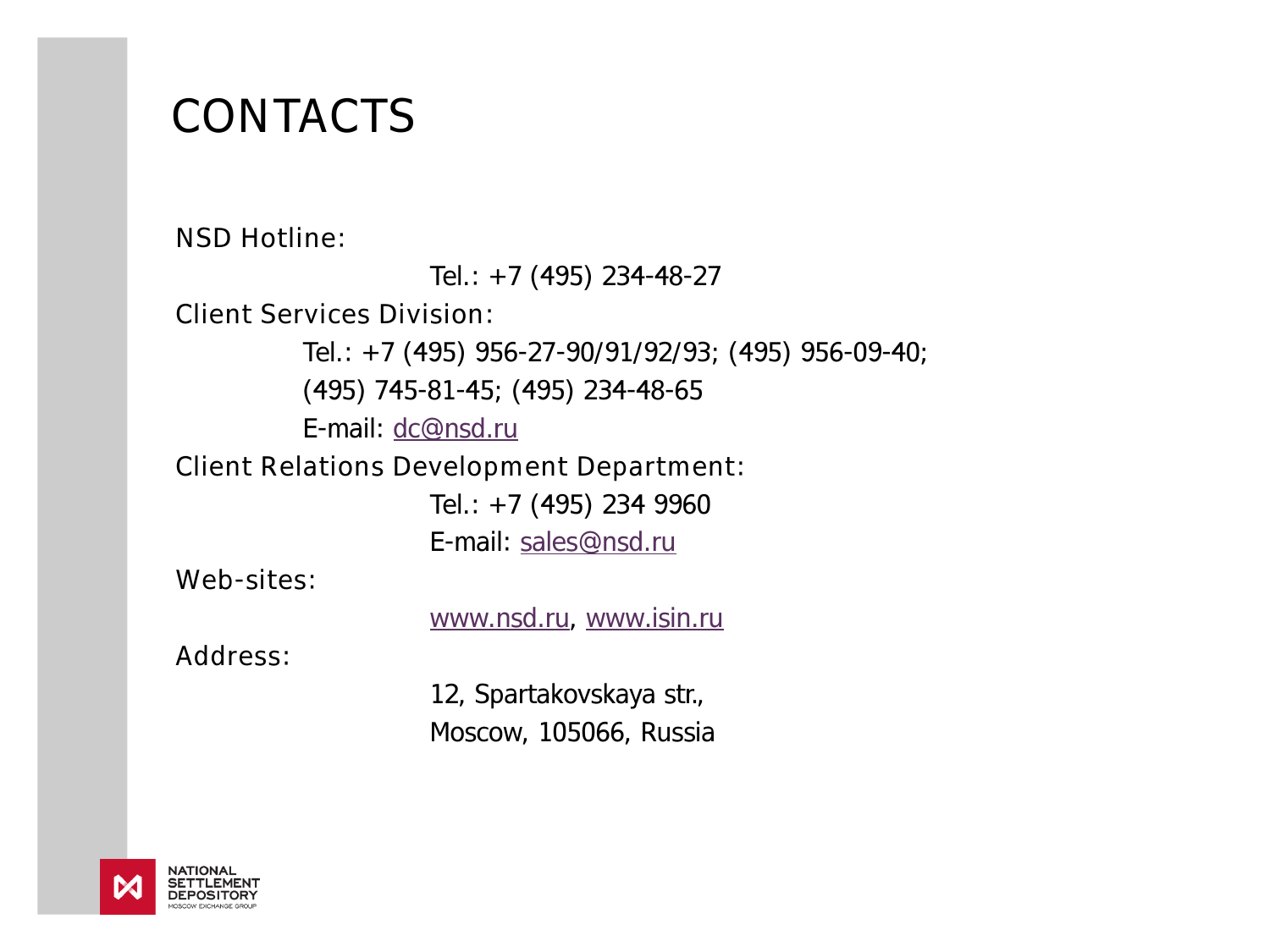

CONTACTS
NSD Hotline:
		Tel.: +7 (495) 234-48-27
Client Services Division:
	Tel.: +7 (495) 956-27-90/91/92/93; (495) 956-09-40;
 	(495) 745-81-45; (495) 234-48-65
	E-mail: dc@nsd.ru
Client Relations Development Department:
		Tel.: +7 (495) 234 9960
		E-mail: sales@nsd.ru
Web-sites:
		www.nsd.ru, www.isin.ru
Address:
		12, Spartakovskaya str.,
		Moscow, 105066, Russia